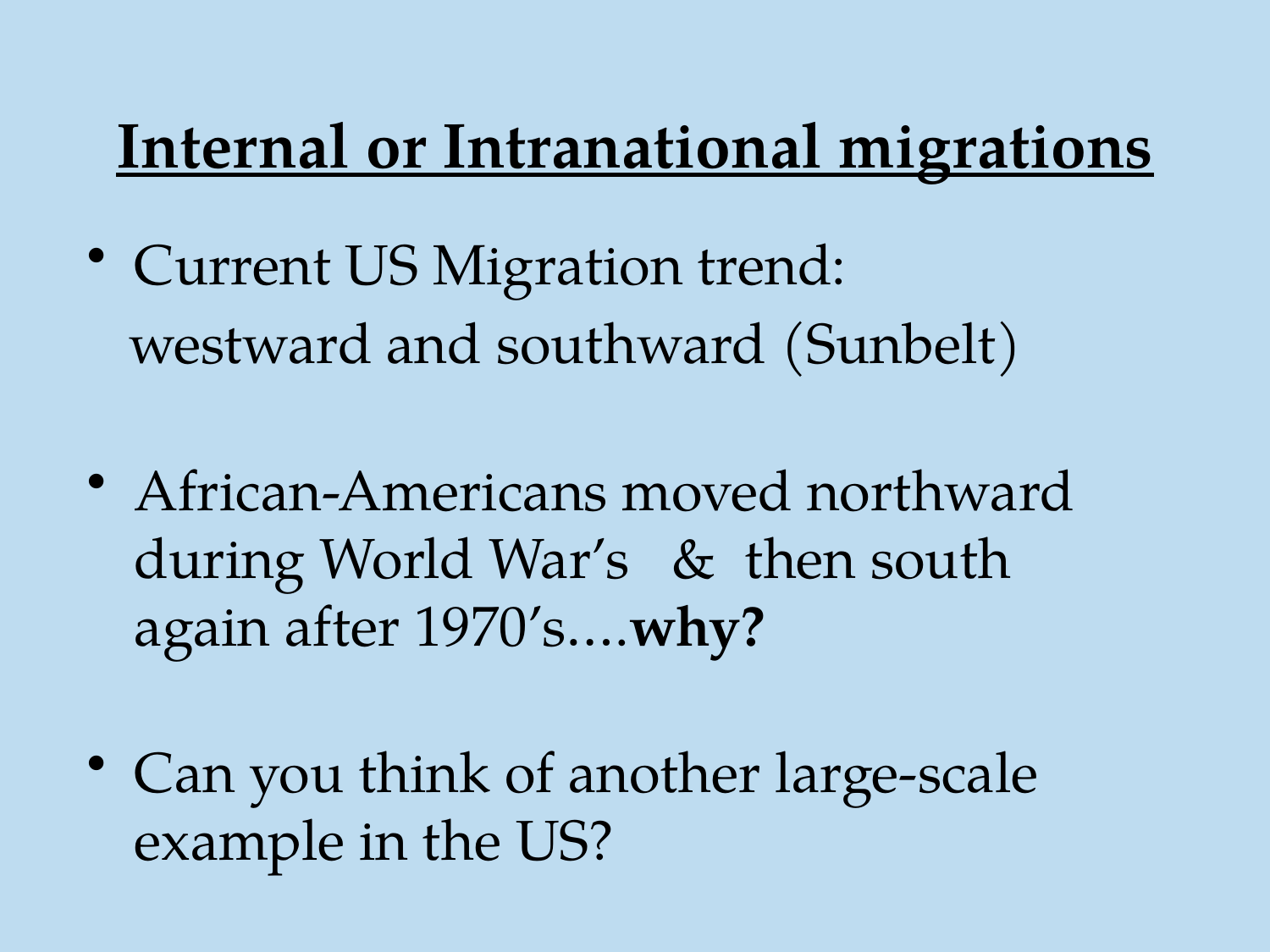

# Internal or Intranational migrations
Current US Migration trend:
   westward and southward (Sunbelt)
African-Americans moved northward
during World War’s   &  then south       again after 1970’s….why?
Can you think of another large-scale example in the US?